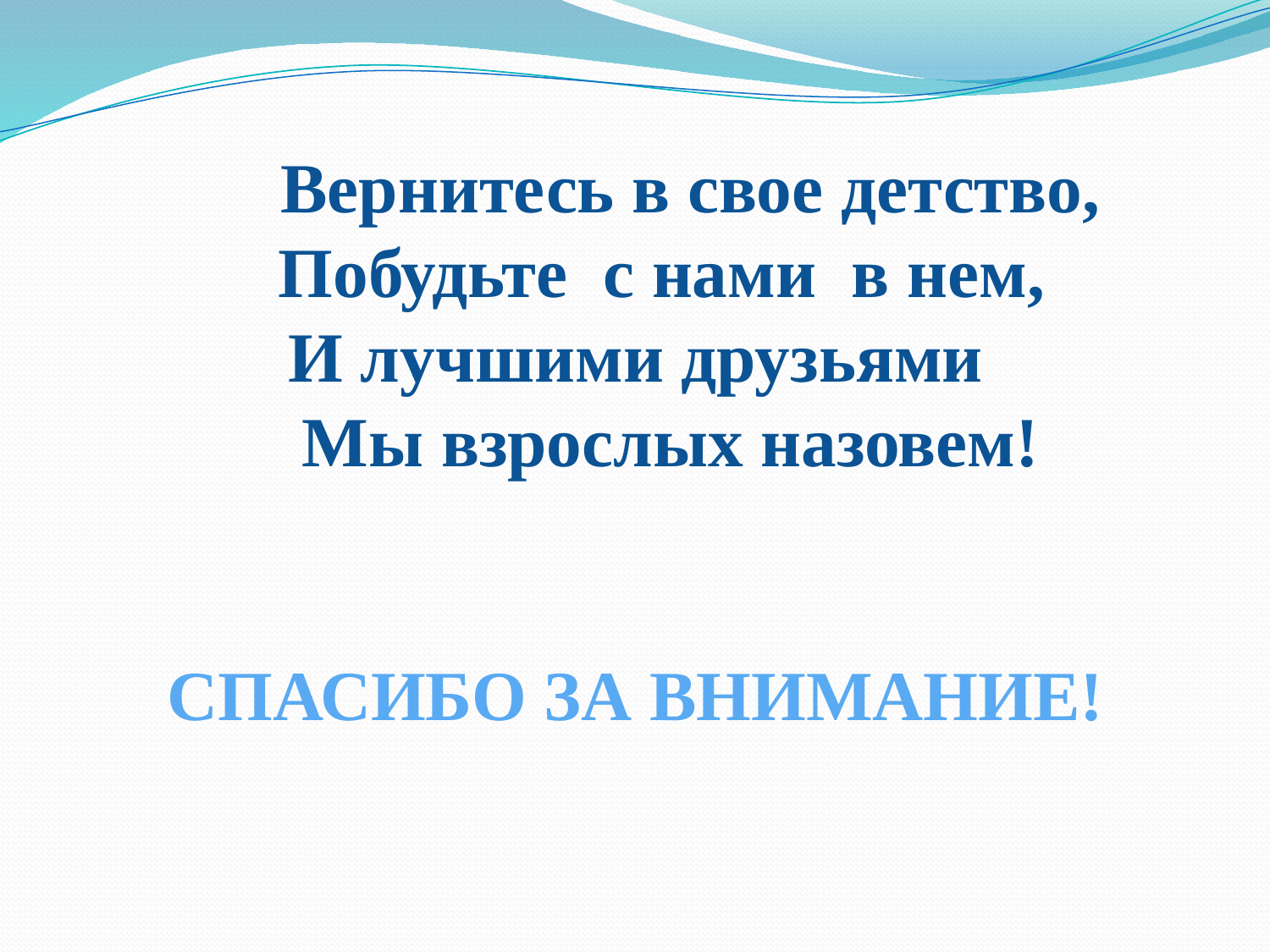

Вернитесь в свое детство,
    Побудьте  с нами  в нем,
 И лучшими друзьями
    Мы взрослых назовем!

СПАСИБО ЗА ВНИМАНИЕ!